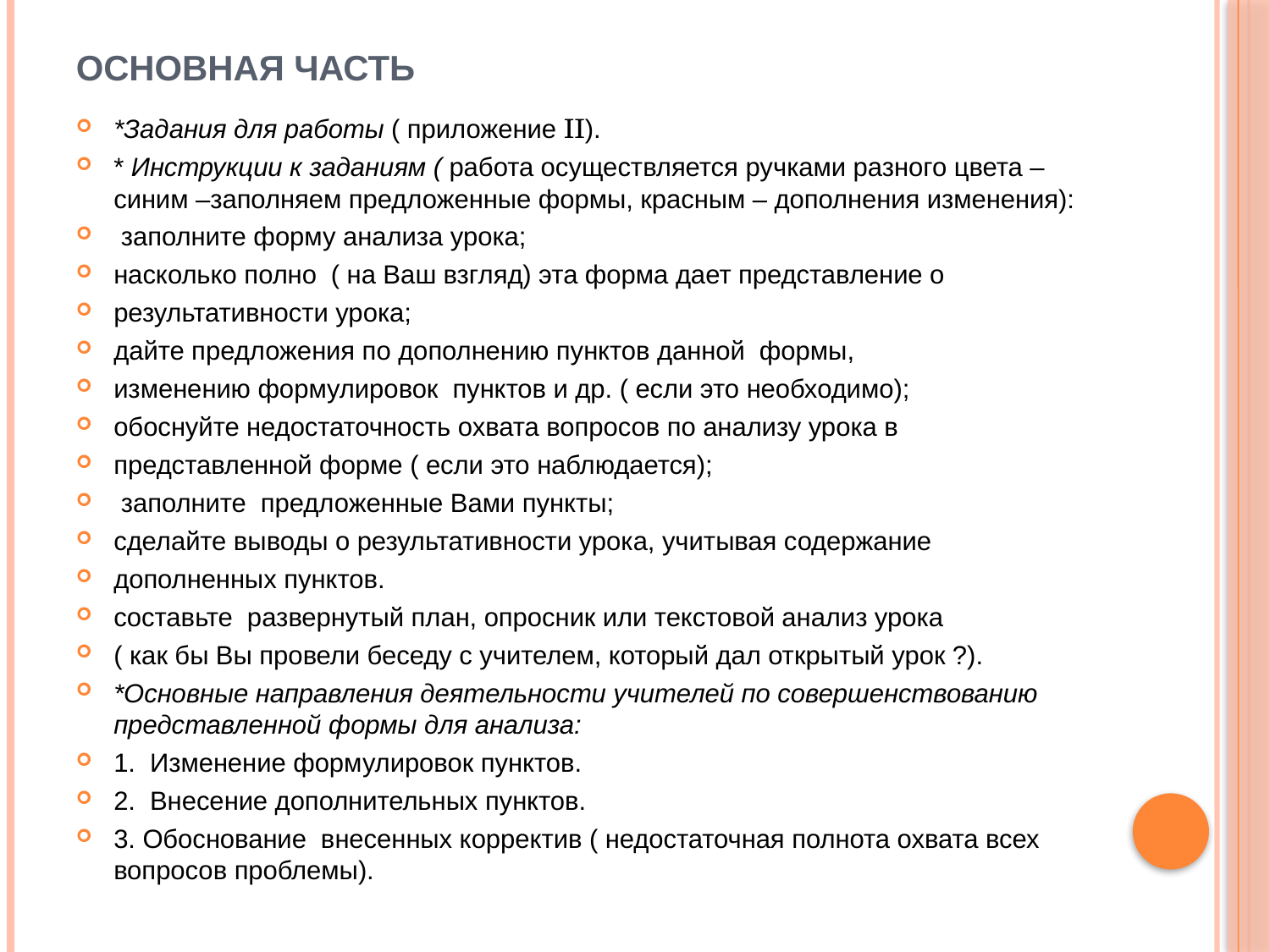

# Основная часть
*Задания для работы ( приложение II).
* Инструкции к заданиям ( работа осуществляется ручками разного цвета – синим –заполняем предложенные формы, красным – дополнения изменения):
 заполните форму анализа урока;
насколько полно  ( на Ваш взгляд) эта форма дает представление о
результативности урока;
дайте предложения по дополнению пунктов данной  формы,
изменению формулировок  пунктов и др. ( если это необходимо);
обоснуйте недостаточность охвата вопросов по анализу урока в
представленной форме ( если это наблюдается);
 заполните  предложенные Вами пункты;
сделайте выводы о результативности урока, учитывая содержание
дополненных пунктов.
составьте  развернутый план, опросник или текстовой анализ урока
( как бы Вы провели беседу с учителем, который дал открытый урок ?).
*Основные направления деятельности учителей по совершенствованию представленной формы для анализа:
1.  Изменение формулировок пунктов.
2.  Внесение дополнительных пунктов.
3. Обоснование  внесенных корректив ( недостаточная полнота охвата всех вопросов проблемы).